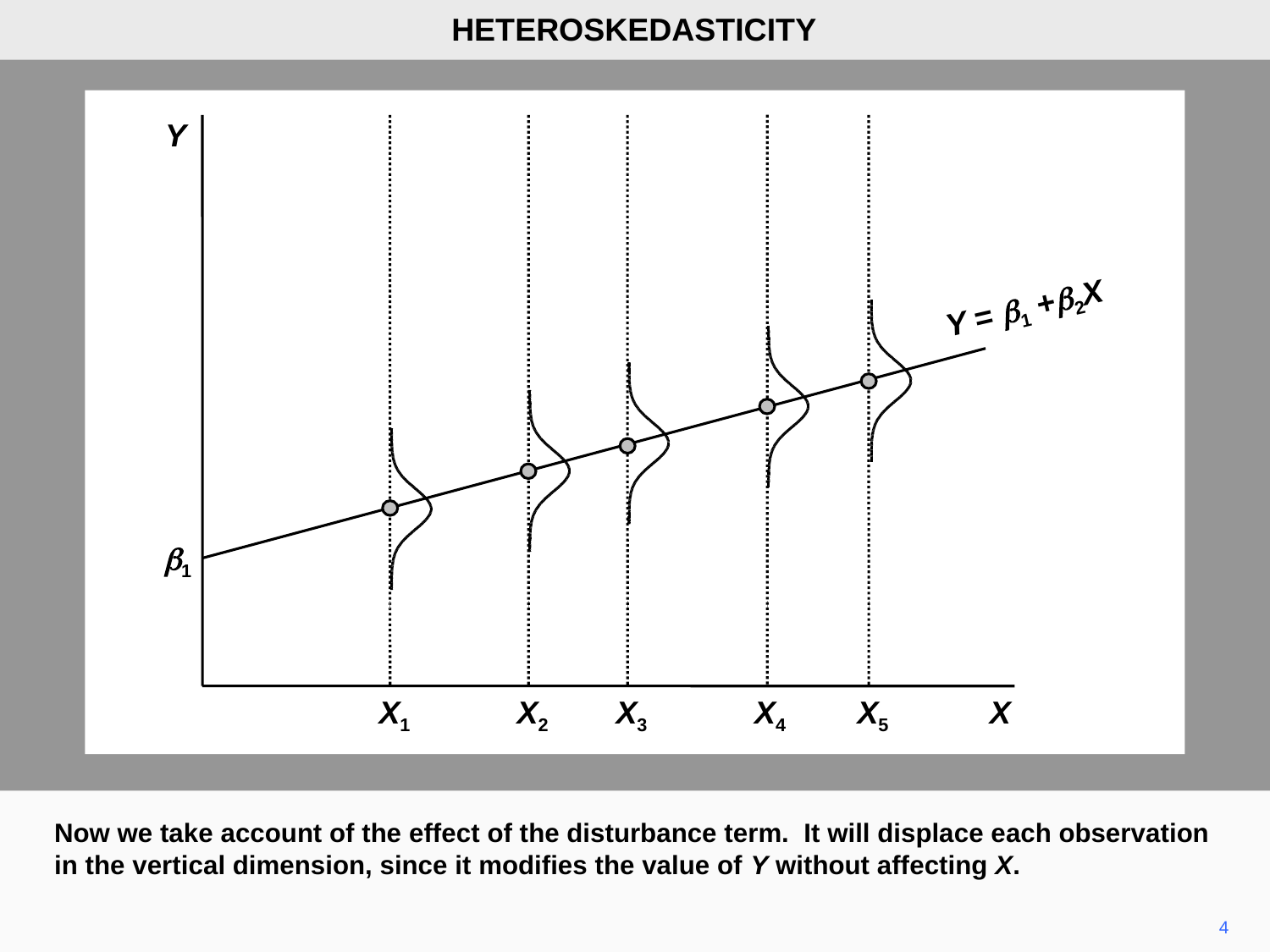

HETEROSKEDASTICITY

Y

Y = β1 +β2X

β1

X1
X2
X3
X4
X5
X

Now we take account of the effect of the disturbance term.  It will displace each observation in the vertical dimension, since it modifies the value of Y without affecting X.
4